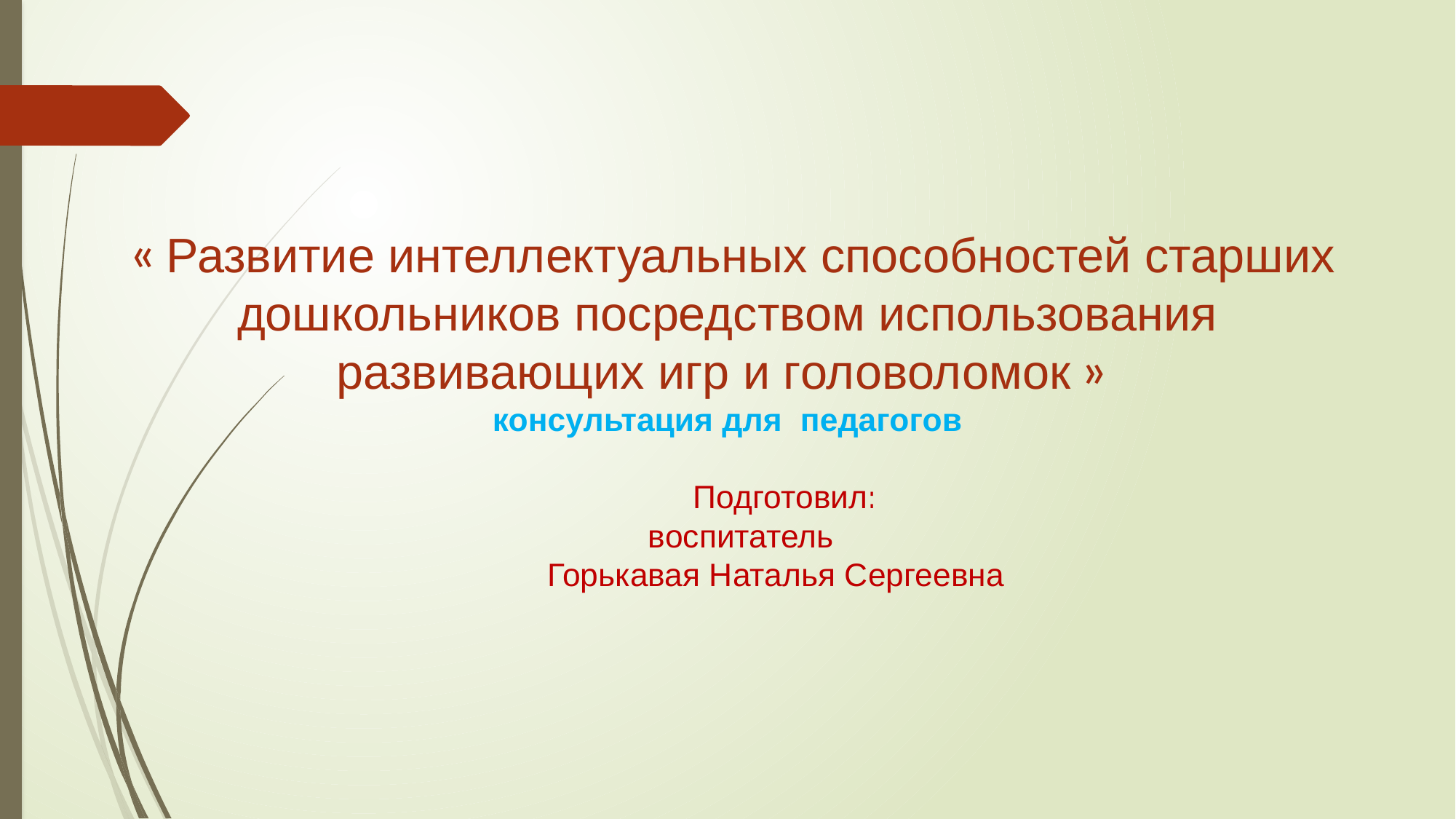

# « Развитие интеллектуальных способностей старших дошкольников посредством использования развивающих игр и головоломок » консультация для  педагогов Подготовил: воспитатель Горькавая Наталья Сергеевна